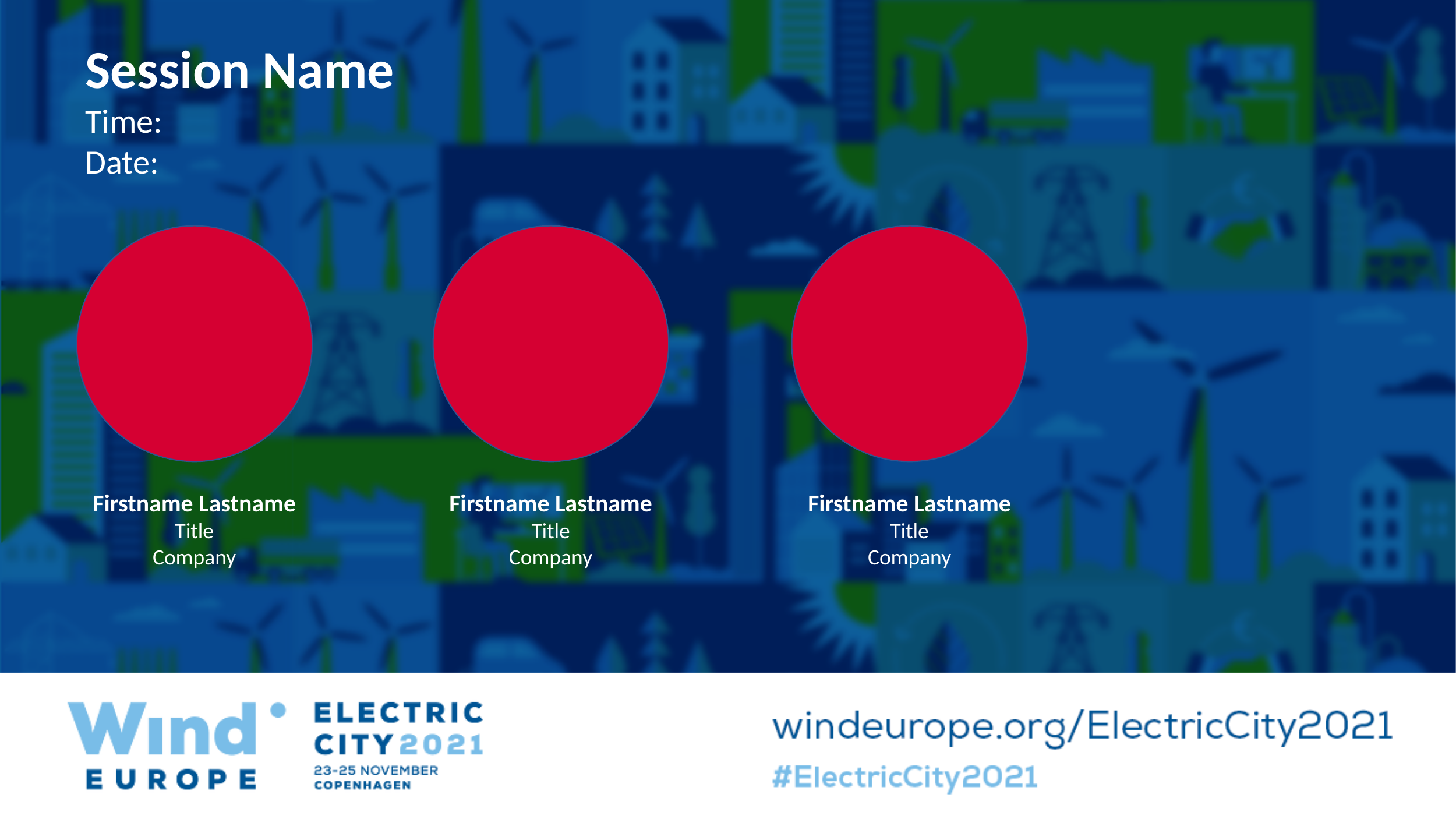

Session Name
Time:
Date:

Firstname Lastname
Title
Company
Firstname Lastname
Title
Company
Firstname Lastname
Title
Company